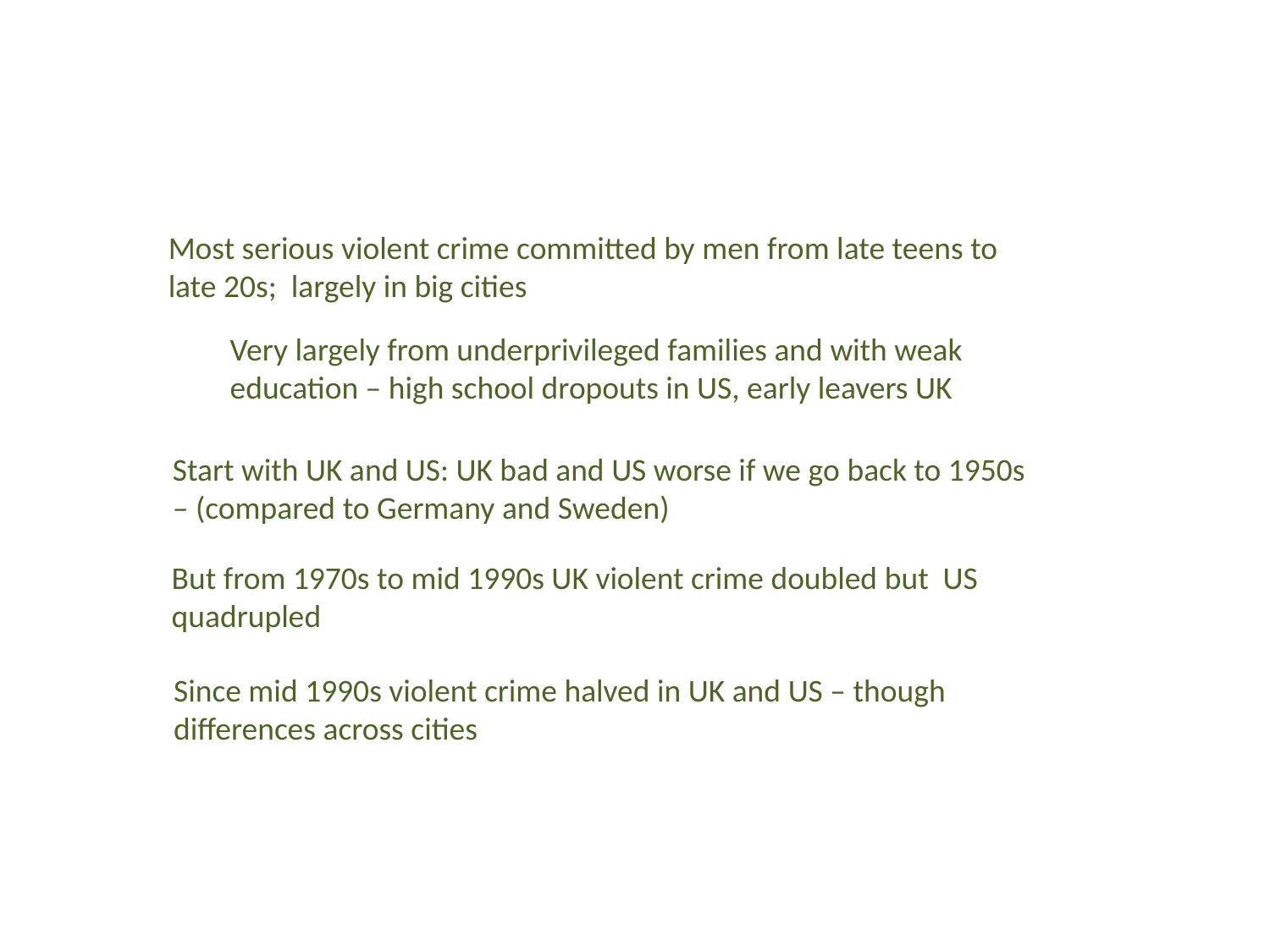

Most serious violent crime committed by men from late teens to late 20s;  largely in big cities
Very largely from underprivileged families and with weak education – high school dropouts in US, early leavers UK
Start with UK and US: UK bad and US worse if we go back to 1950s – (compared to Germany and Sweden)
But from 1970s to mid 1990s UK violent crime doubled but  US quadrupled
Since mid 1990s violent crime halved in UK and US – though differences across cities